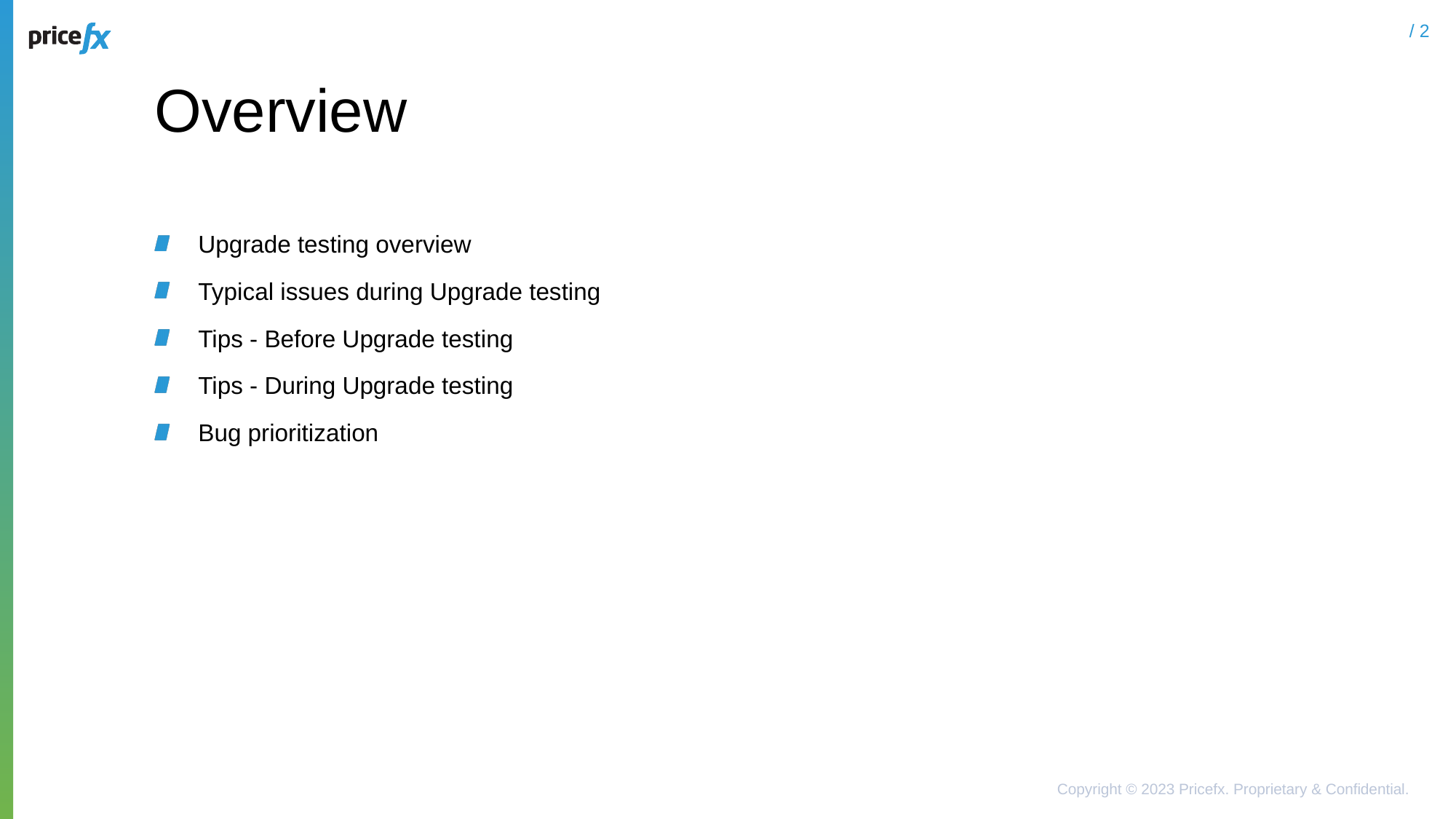

# Overview
Upgrade testing overview
Typical issues during Upgrade testing
Tips - Before Upgrade testing
Tips - During Upgrade testing
Bug prioritization